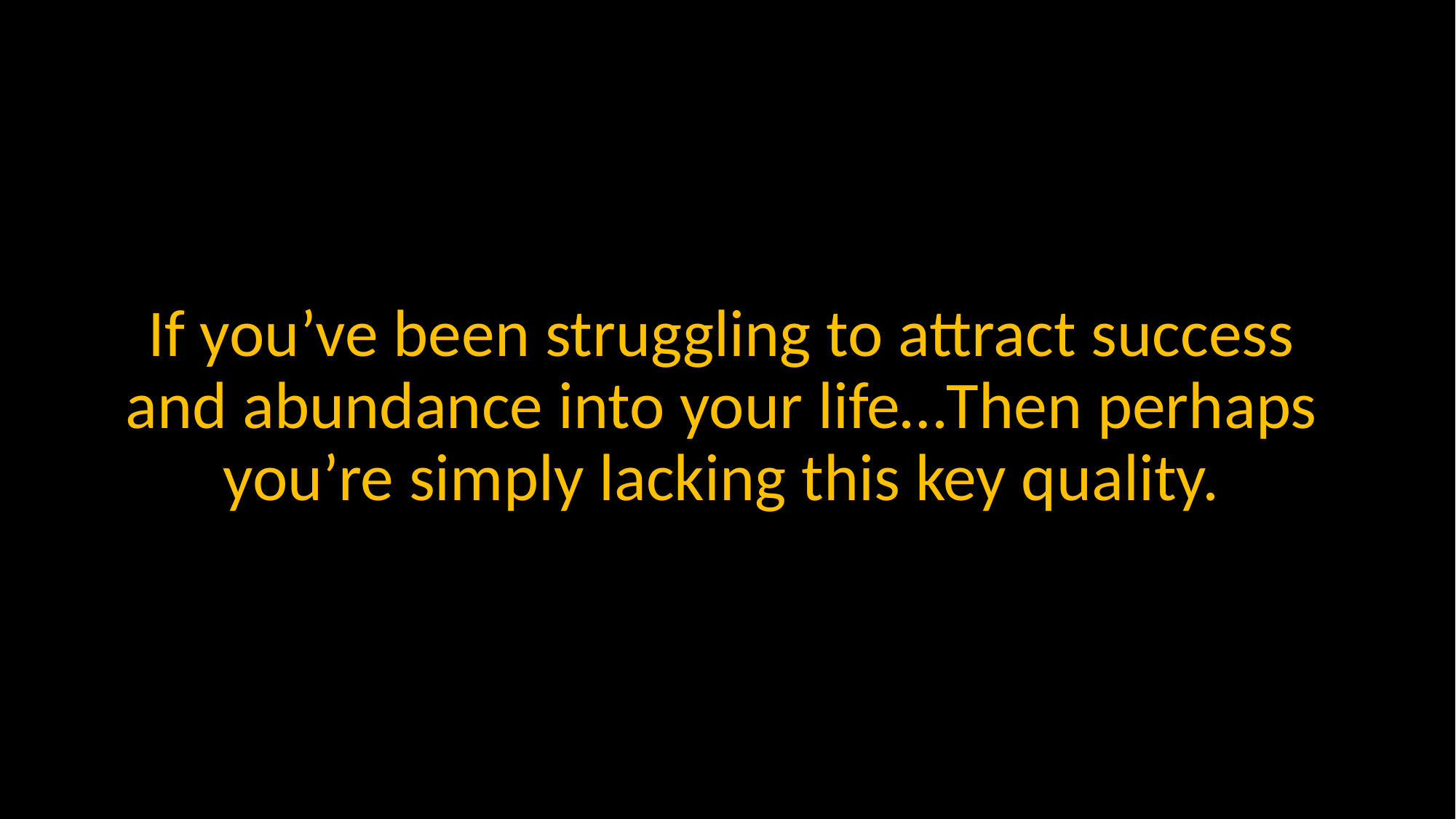

If you’ve been struggling to attract success and abundance into your life…Then perhaps you’re simply lacking this key quality.